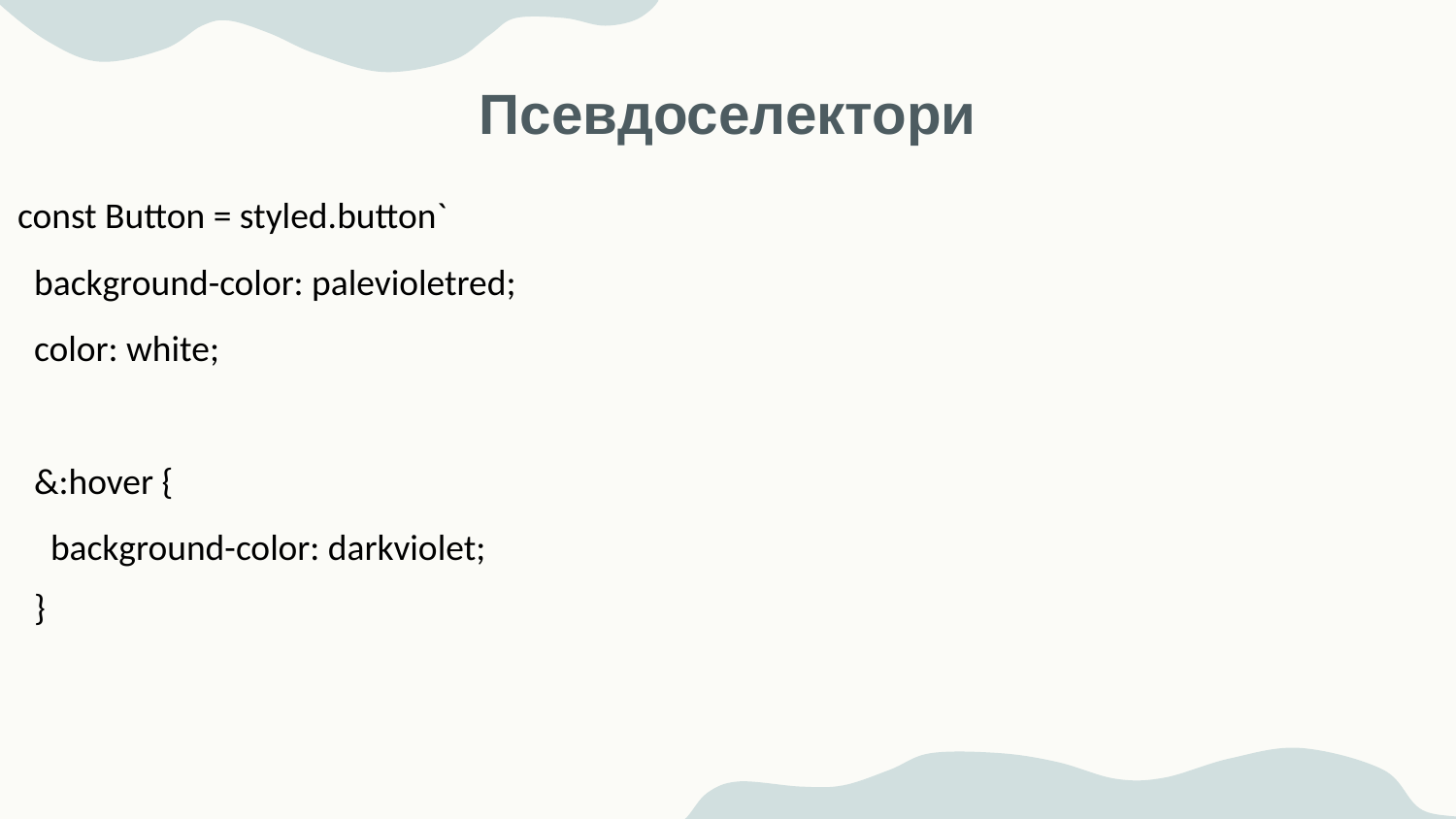

# Псевдоселектори
const Button = styled.button`
  background-color: palevioletred;
  color: white;

  &:hover {
    background-color: darkviolet;
  }